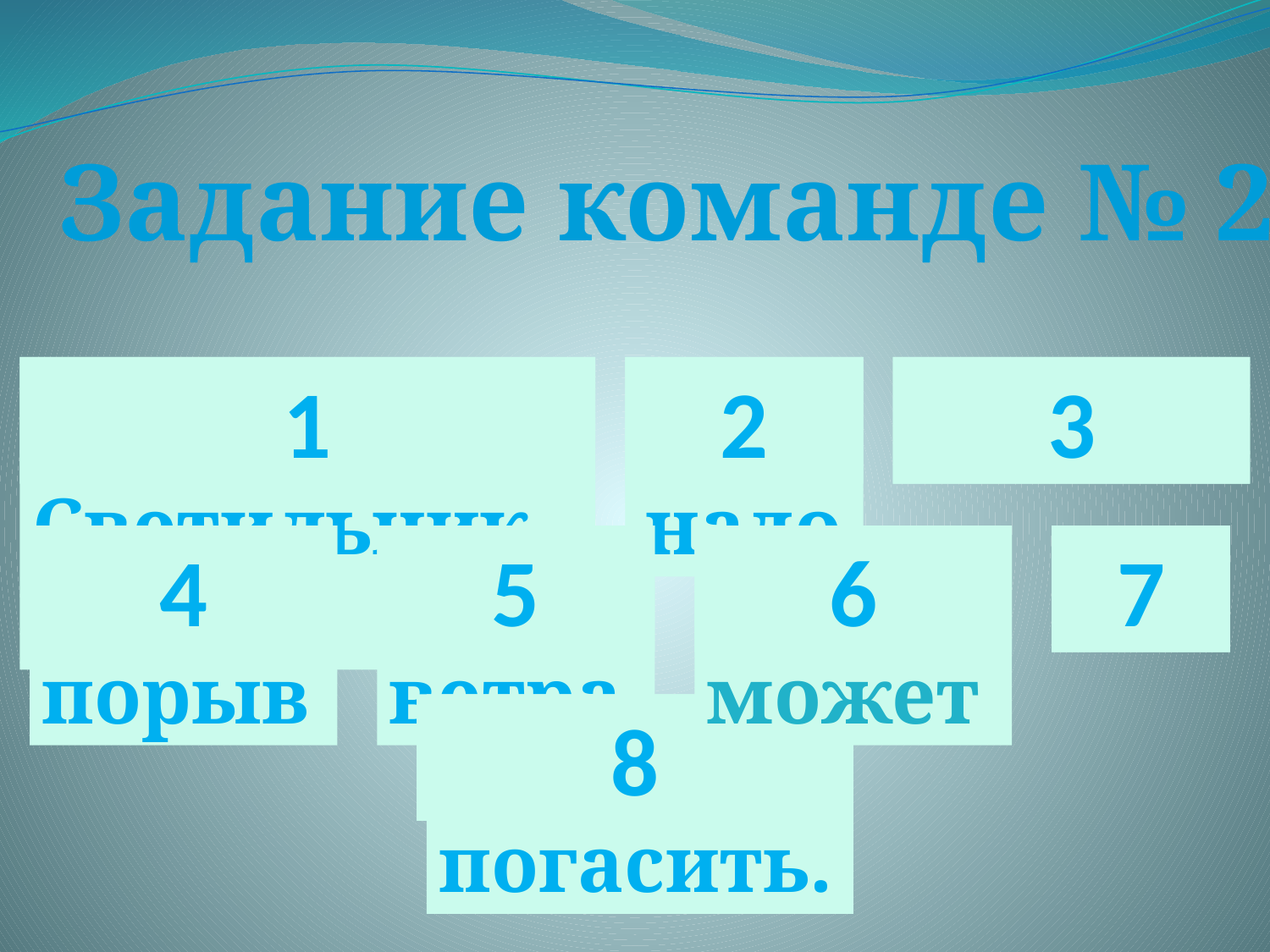

Задание команде № 2
 Светильники
1
 надо
2
 беречь:
3
 порыв
4
 ветра
5
 может
6
 их
7
8
 погасить.